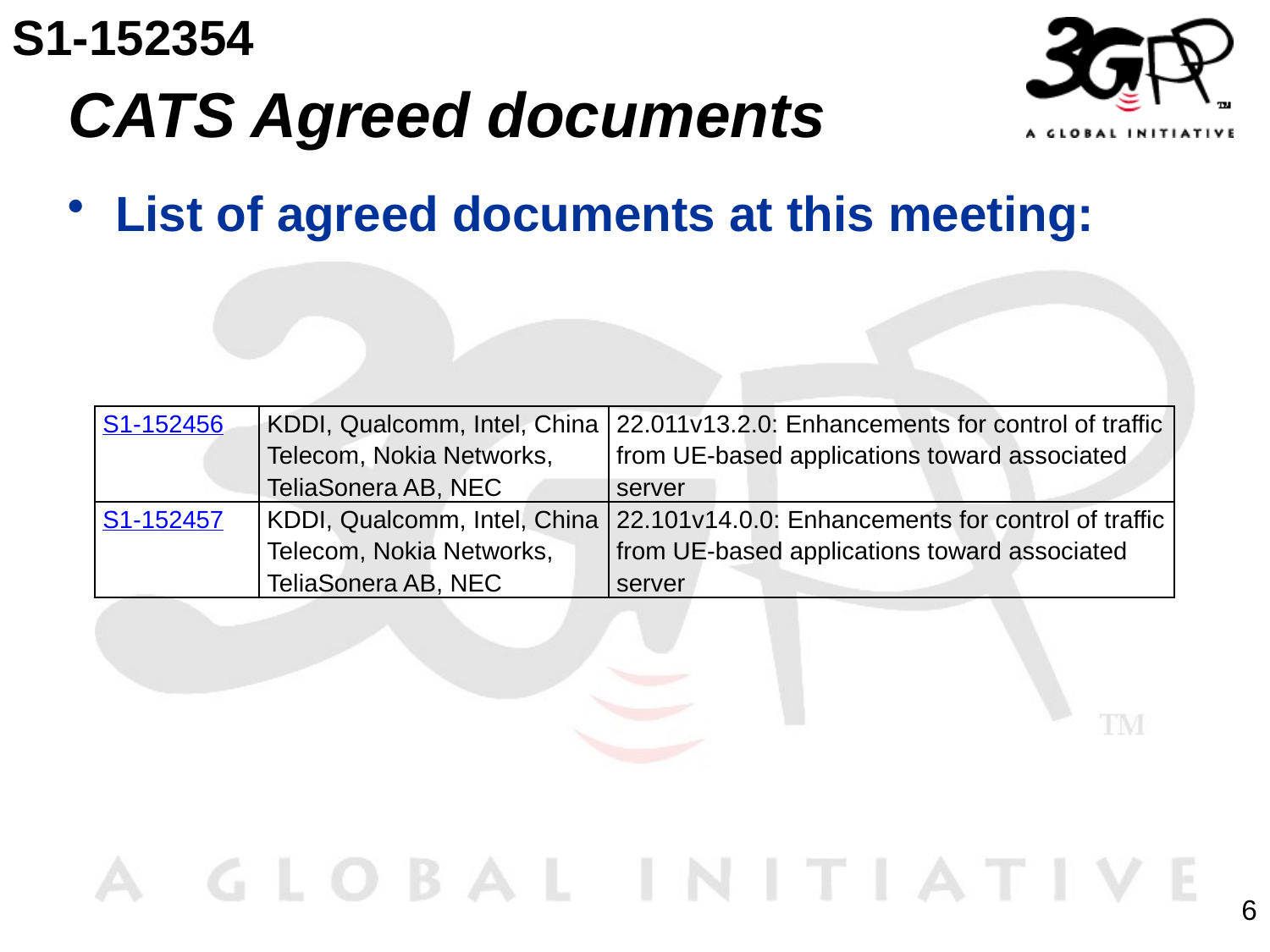

S1-152354
# CATS Agreed documents
List of agreed documents at this meeting:

| S1-152456 | KDDI, Qualcomm, Intel, China Telecom, Nokia Networks, TeliaSonera AB, NEC | 22.011v13.2.0: Enhancements for control of traffic from UE-based applications toward associated server |
| --- | --- | --- |
| S1-152457 | KDDI, Qualcomm, Intel, China Telecom, Nokia Networks, TeliaSonera AB, NEC | 22.101v14.0.0: Enhancements for control of traffic from UE-based applications toward associated server |
6